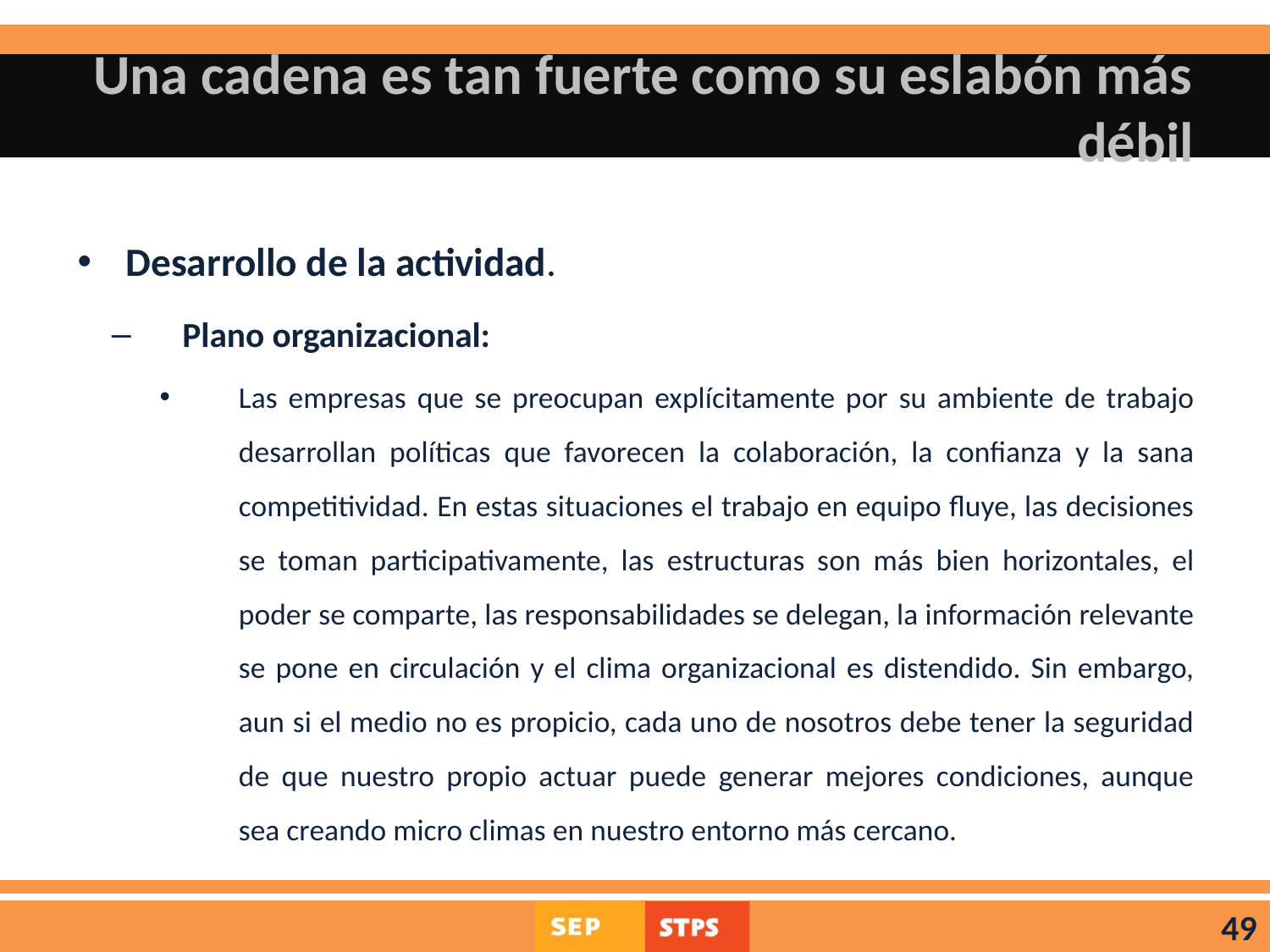

# Una cadena es tan fuerte como su eslabón más débil
Desarrollo de la actividad.
Plano organizacional:
Las empresas que se preocupan explícitamente por su ambiente de trabajo desarrollan políticas que favorecen la colaboración, la confianza y la sana competitividad. En estas situaciones el trabajo en equipo fluye, las decisiones se toman participativamente, las estructuras son más bien horizontales, el poder se comparte, las responsabilidades se delegan, la información relevante se pone en circulación y el clima organizacional es distendido. Sin embargo, aun si el medio no es propicio, cada uno de nosotros debe tener la seguridad de que nuestro propio actuar puede generar mejores condiciones, aunque sea creando micro climas en nuestro entorno más cercano.
49